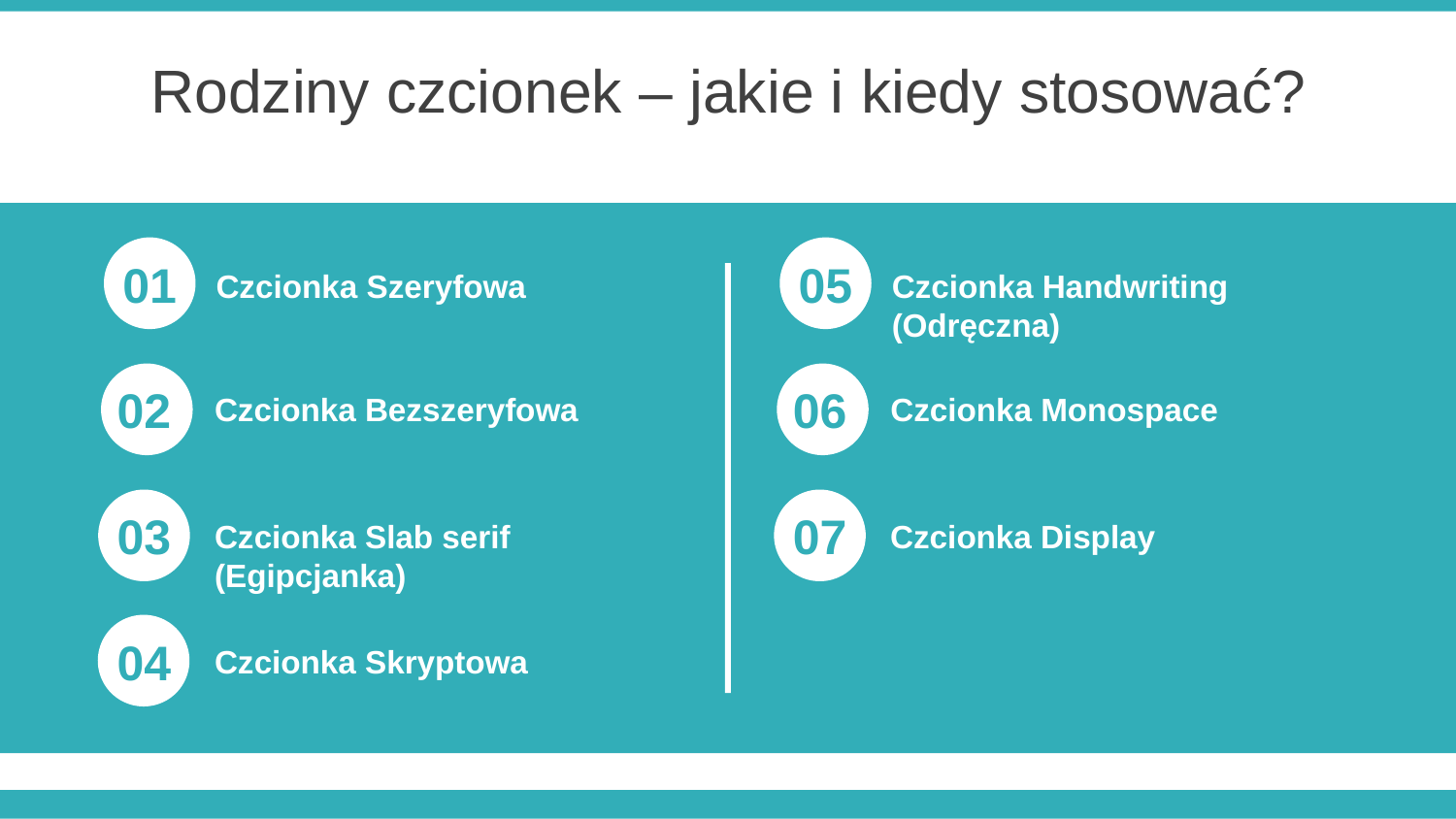

Rodziny czcionek – jakie i kiedy stosować?

01
Czcionka Szeryfowa

02
Czcionka Bezszeryfowa

03
Czcionka Slab serif (Egipcjanka)

04
Czcionka Skryptowa

05
Czcionka Handwriting (Odręczna)

06
Czcionka Monospace

07
Czcionka Display
06